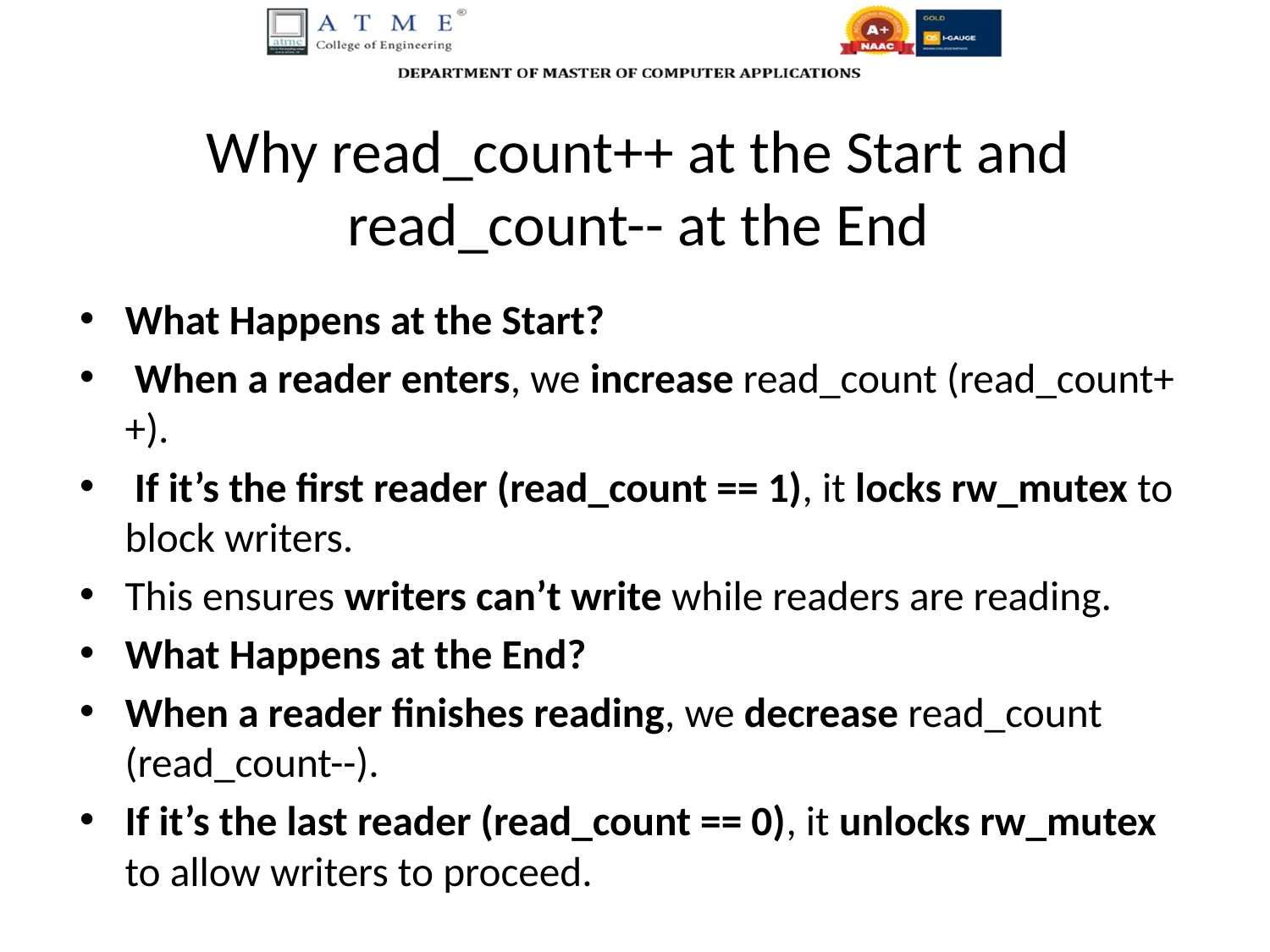

# Why read_count++ at the Start and read_count-- at the End
What Happens at the Start?
 When a reader enters, we increase read_count (read_count++).
 If it’s the first reader (read_count == 1), it locks rw_mutex to block writers.
This ensures writers can’t write while readers are reading.
What Happens at the End?
When a reader finishes reading, we decrease read_count (read_count--).
If it’s the last reader (read_count == 0), it unlocks rw_mutex to allow writers to proceed.